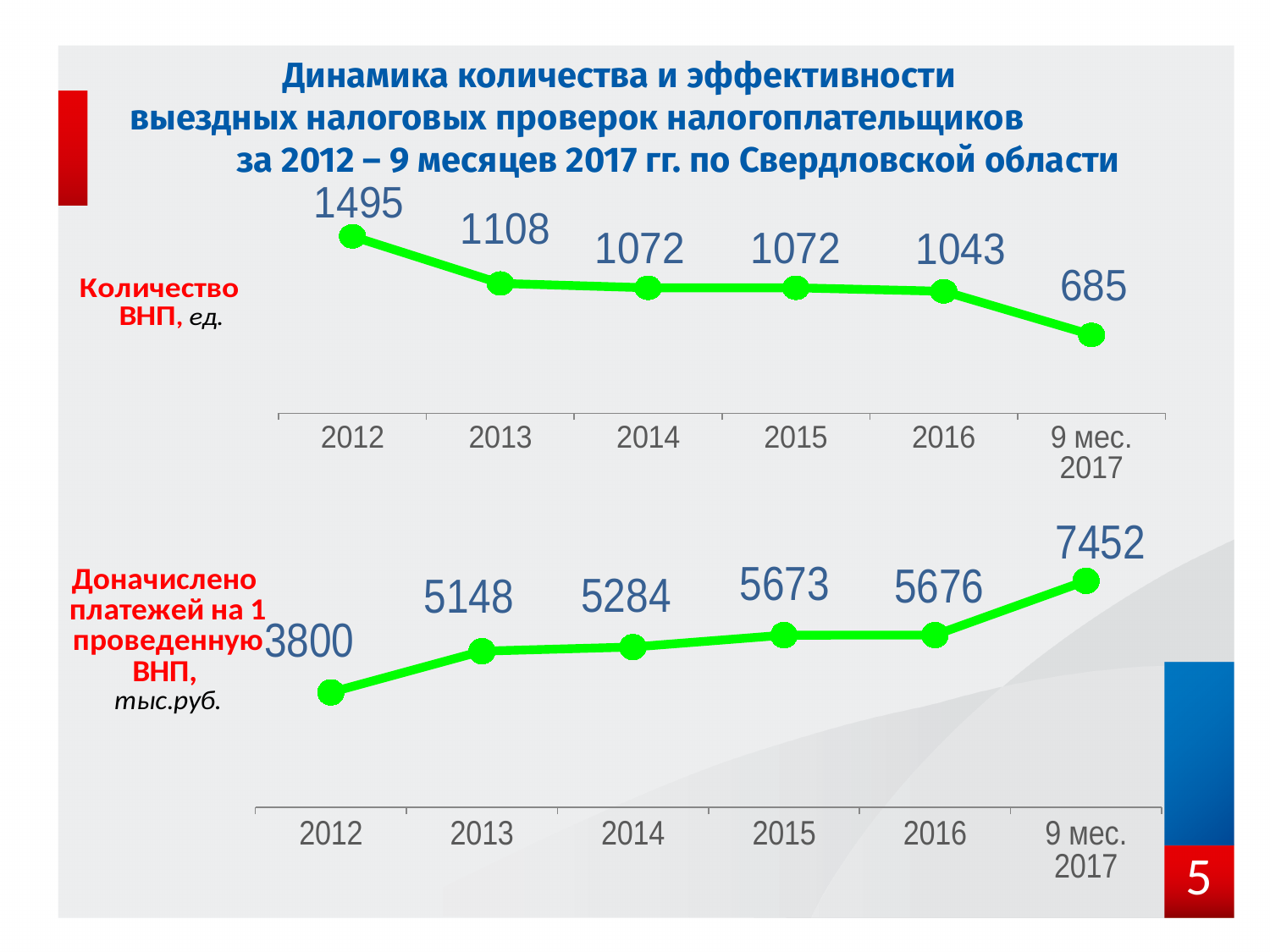

# Динамика количества и эффективности выездных налоговых проверок налогоплательщиков                         за 2012 – 9 месяцев 2017 гг. по Свердловской области

### Chart

| Category | Ряд 1 |
|---|---|
| 2012 | 1495.0 |
| 2013 | 1108.0 |
| 2014 | 1072.0 |
| 2015 | 1072.0 |
| 2016 | 1043.0 |
| 9 мес. 2017 | 685.0 |

### Chart

| Category | Ряд 2 |
|---|---|
| 2012 | 3800.0 |
| 2013 | 5148.0 |
| 2014 | 5284.0 |
| 2015 | 5673.0 |
| 2016 | 5676.0 |
| 9 мес. 2017 | 7452.0 |
5